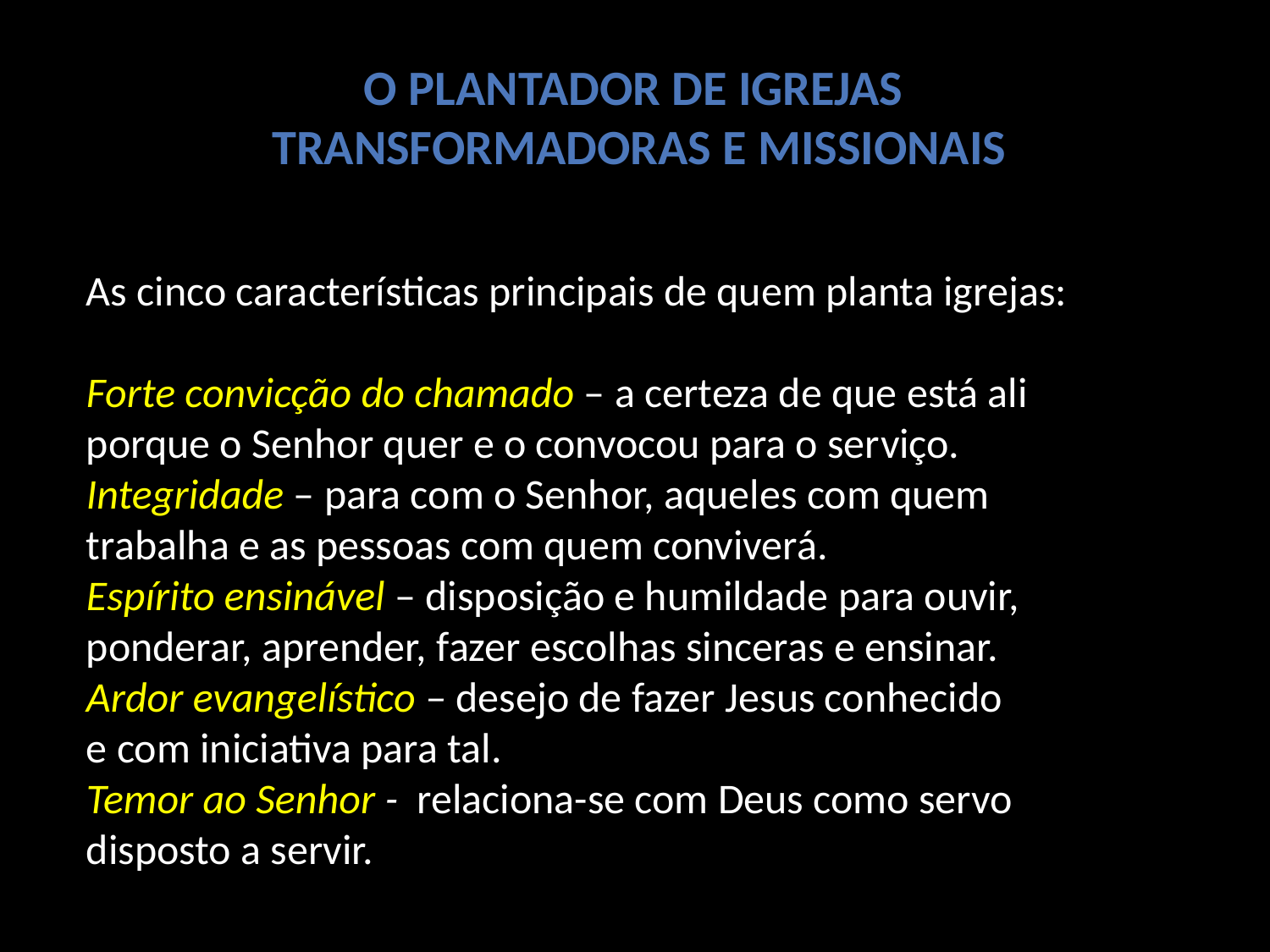

O Plantador de Igrejas
Transformadoras e Missionais
DESENVOLVIMENTO DO PERFIL DE PLANTADORES DE IGREJA
As cinco características principais de quem planta igrejas:

Forte convicção do chamado – a certeza de que está ali
porque o Senhor quer e o convocou para o serviço.
Integridade – para com o Senhor, aqueles com quem
trabalha e as pessoas com quem conviverá.
Espírito ensinável – disposição e humildade para ouvir,
ponderar, aprender, fazer escolhas sinceras e ensinar.
Ardor evangelístico – desejo de fazer Jesus conhecido
e com iniciativa para tal.
Temor ao Senhor -  relaciona-se com Deus como servo
disposto a servir.